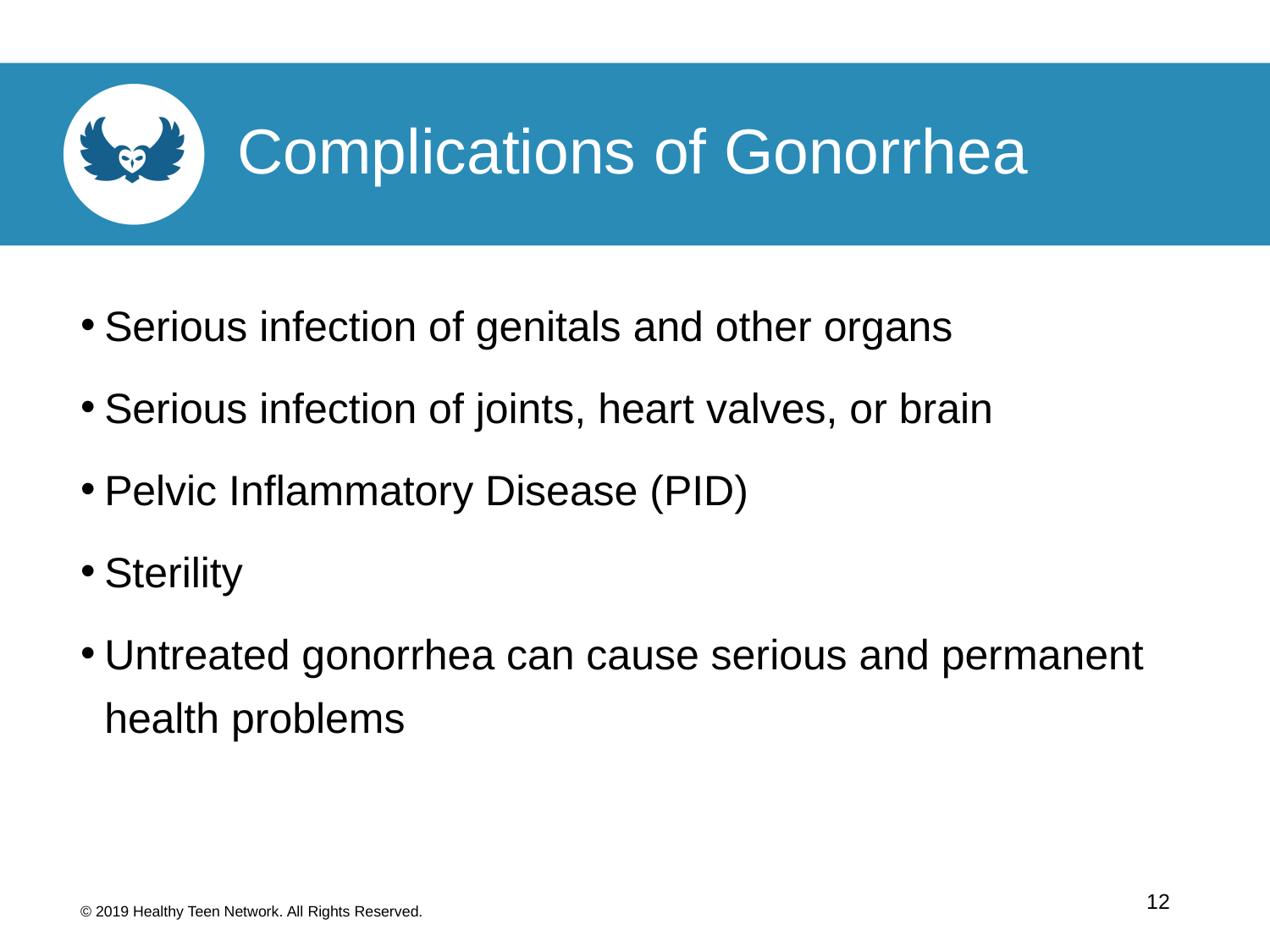

Complications of Gonorrhea
Serious infection of genitals and other organs
Serious infection of joints, heart valves, or brain
Pelvic Inflammatory Disease (PID)
Sterility
Untreated gonorrhea can cause serious and permanent health problems